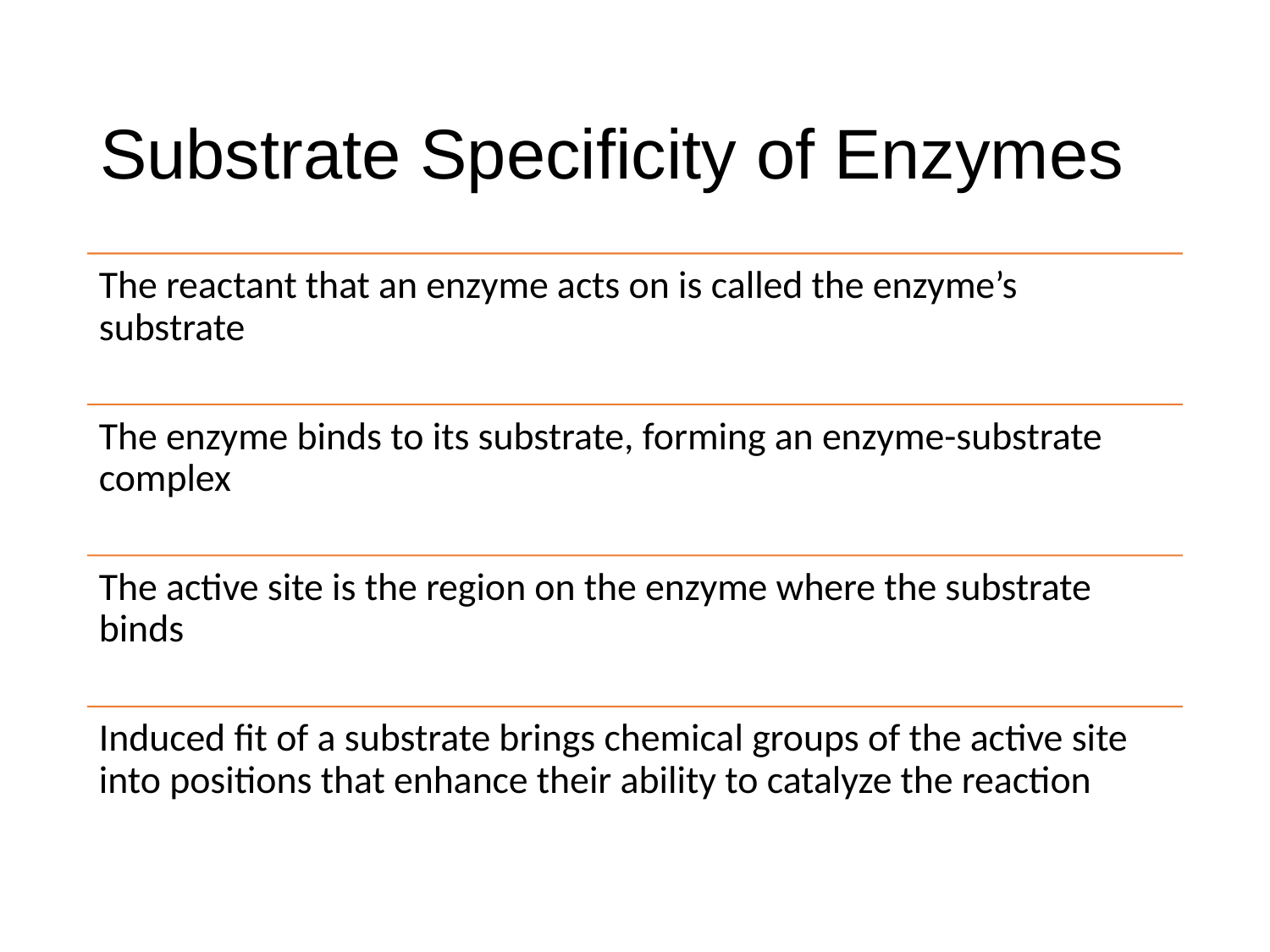

# Substrate Specificity of Enzymes
The reactant that an enzyme acts on is called the enzyme’s substrate
The enzyme binds to its substrate, forming an enzyme-substrate complex
The active site is the region on the enzyme where the substrate binds
Induced fit of a substrate brings chemical groups of the active site into positions that enhance their ability to catalyze the reaction